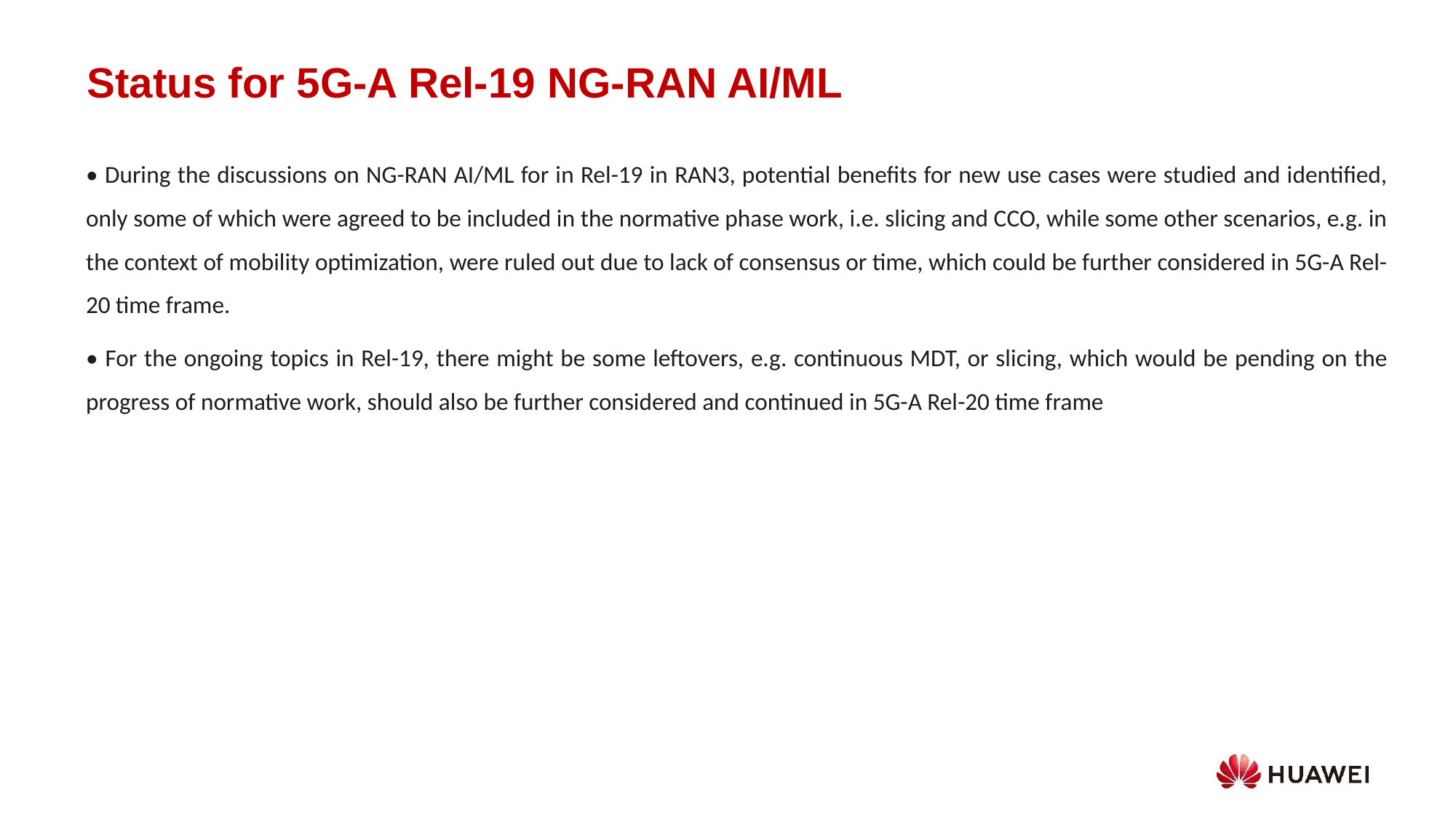

Status for 5G-A Rel-19 NG-RAN AI/ML
• During the discussions on NG-RAN AI/ML for in Rel-19 in RAN3, potential benefits for new use cases were studied and identified, only some of which were agreed to be included in the normative phase work, i.e. slicing and CCO, while some other scenarios, e.g. in the context of mobility optimization, were ruled out due to lack of consensus or time, which could be further considered in 5G-A Rel-20 time frame.
• For the ongoing topics in Rel-19, there might be some leftovers, e.g. continuous MDT, or slicing, which would be pending on the progress of normative work, should also be further considered and continued in 5G-A Rel-20 time frame